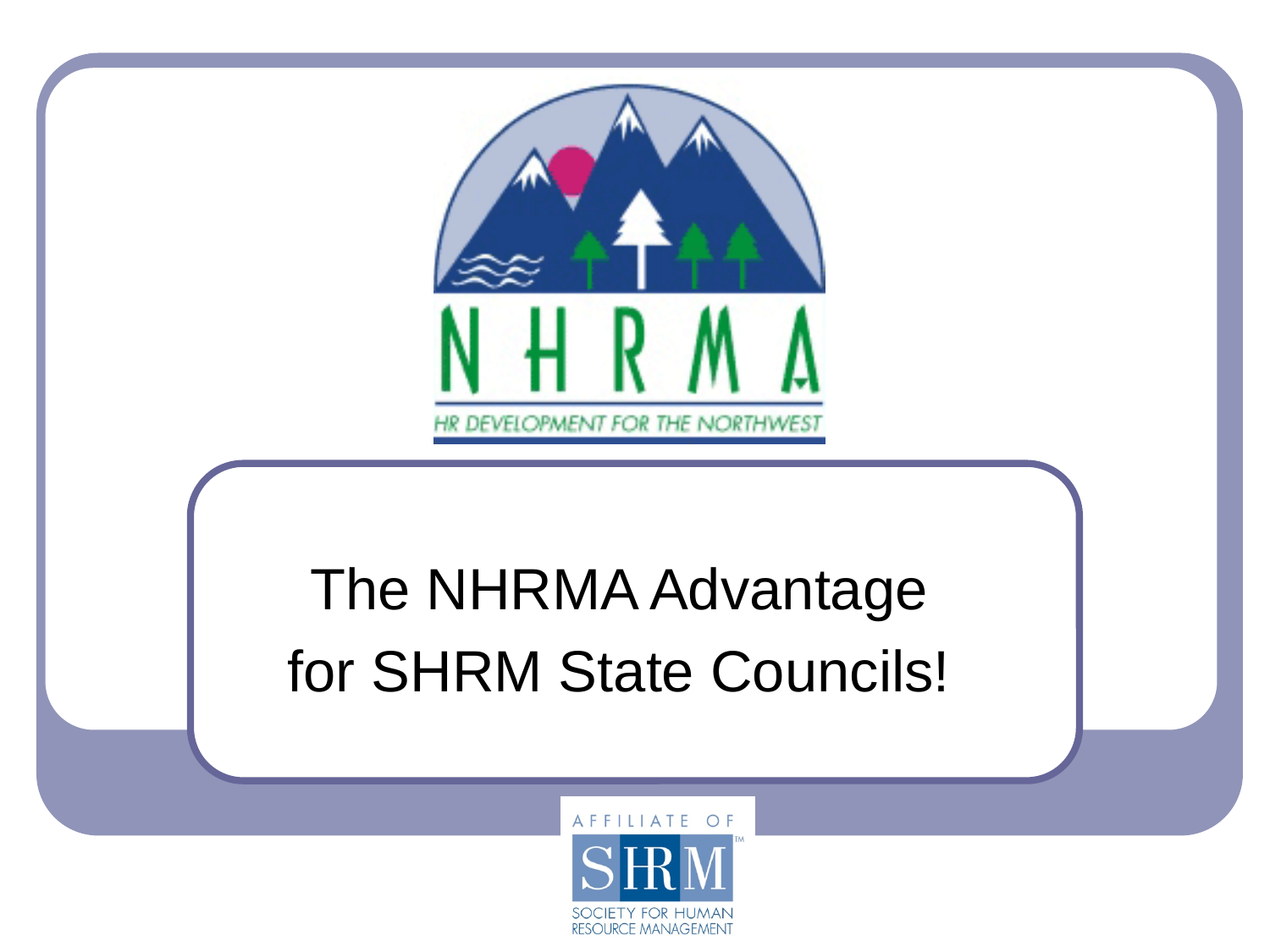

#
The NHRMA Advantage
for SHRM State Councils!